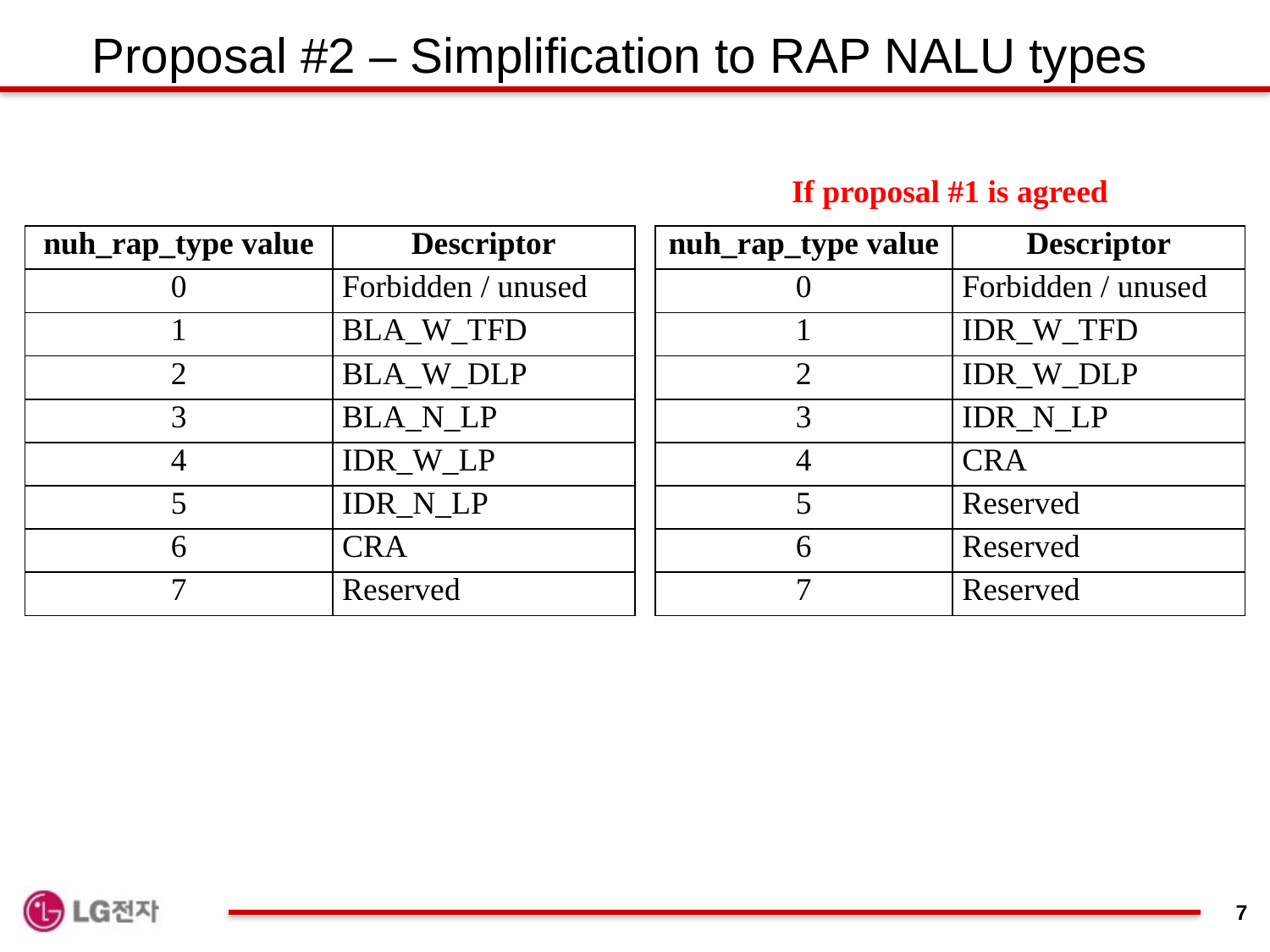

# Proposal #2 – Simplification to RAP NALU types
If proposal #1 is agreed
| nuh\_rap\_type value | Descriptor |
| --- | --- |
| 0 | Forbidden / unused |
| 1 | BLA\_W\_TFD |
| 2 | BLA\_W\_DLP |
| 3 | BLA\_N\_LP |
| 4 | IDR\_W\_LP |
| 5 | IDR\_N\_LP |
| 6 | CRA |
| 7 | Reserved |
| nuh\_rap\_type value | Descriptor |
| --- | --- |
| 0 | Forbidden / unused |
| 1 | IDR\_W\_TFD |
| 2 | IDR\_W\_DLP |
| 3 | IDR\_N\_LP |
| 4 | CRA |
| 5 | Reserved |
| 6 | Reserved |
| 7 | Reserved |
7